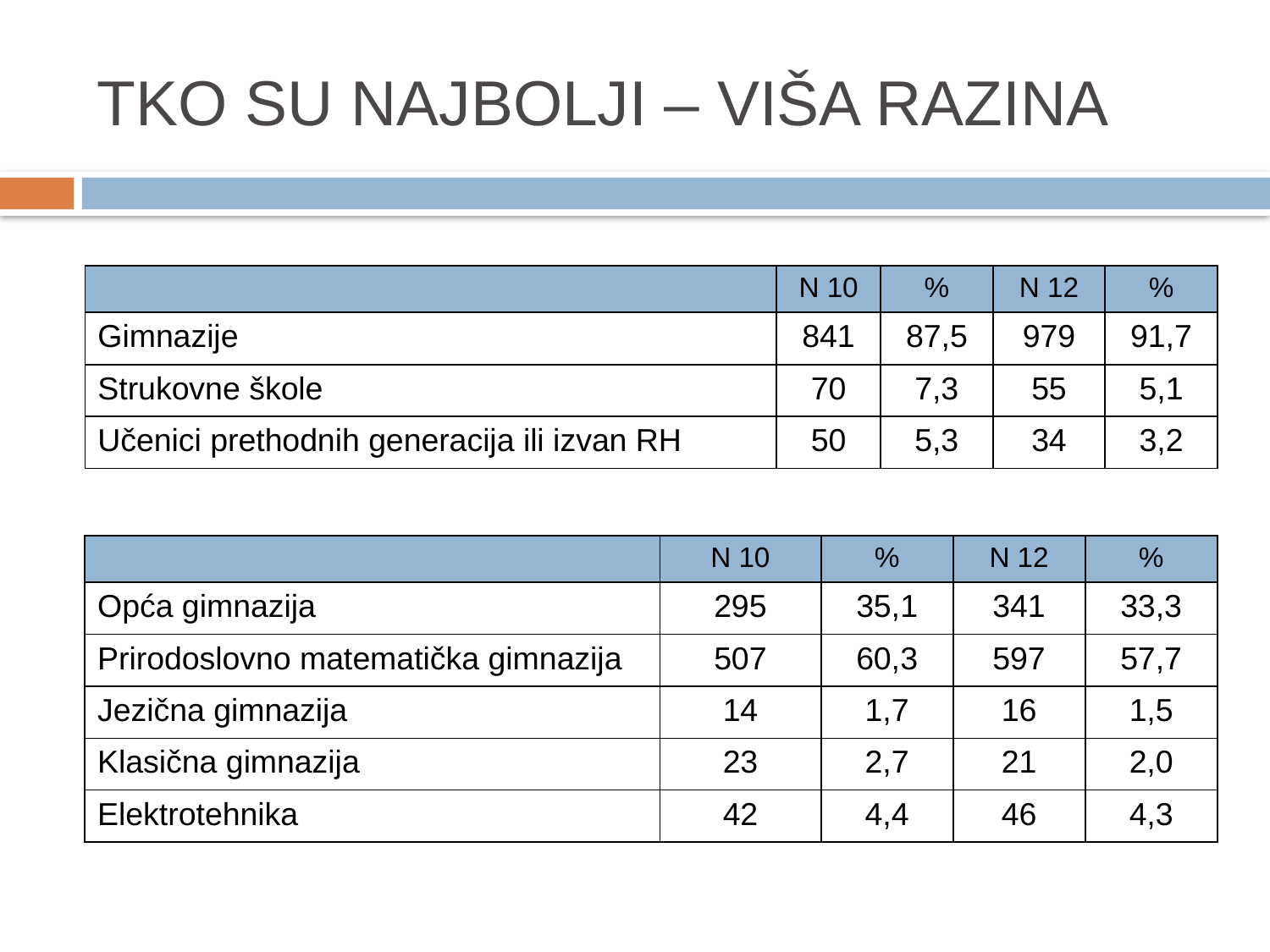

# TKO SU NAJBOLJI – VIŠA RAZINA
|  | N 10 | % | N 12 | % |
| --- | --- | --- | --- | --- |
| Gimnazije | 841 | 87,5 | 979 | 91,7 |
| Strukovne škole | 70 | 7,3 | 55 | 5,1 |
| Učenici prethodnih generacija ili izvan RH | 50 | 5,3 | 34 | 3,2 |
|  | N 10 | % | N 12 | % |
| --- | --- | --- | --- | --- |
| Opća gimnazija | 295 | 35,1 | 341 | 33,3 |
| Prirodoslovno matematička gimnazija | 507 | 60,3 | 597 | 57,7 |
| Jezična gimnazija | 14 | 1,7 | 16 | 1,5 |
| Klasična gimnazija | 23 | 2,7 | 21 | 2,0 |
| Elektrotehnika | 42 | 4,4 | 46 | 4,3 |